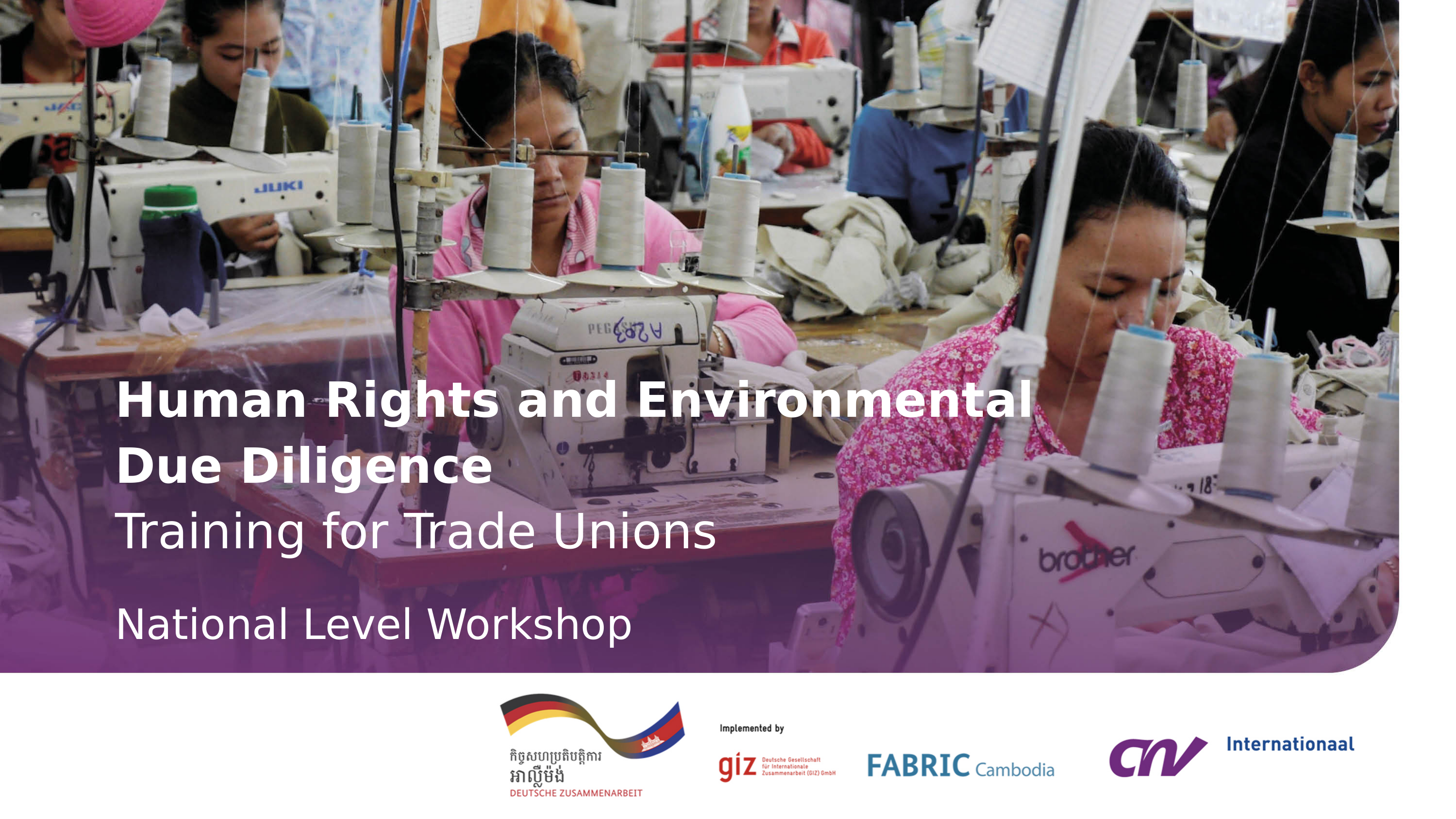

Human Rights and Environmental Due Diligence
Training for Trade Unions
National Level Workshop